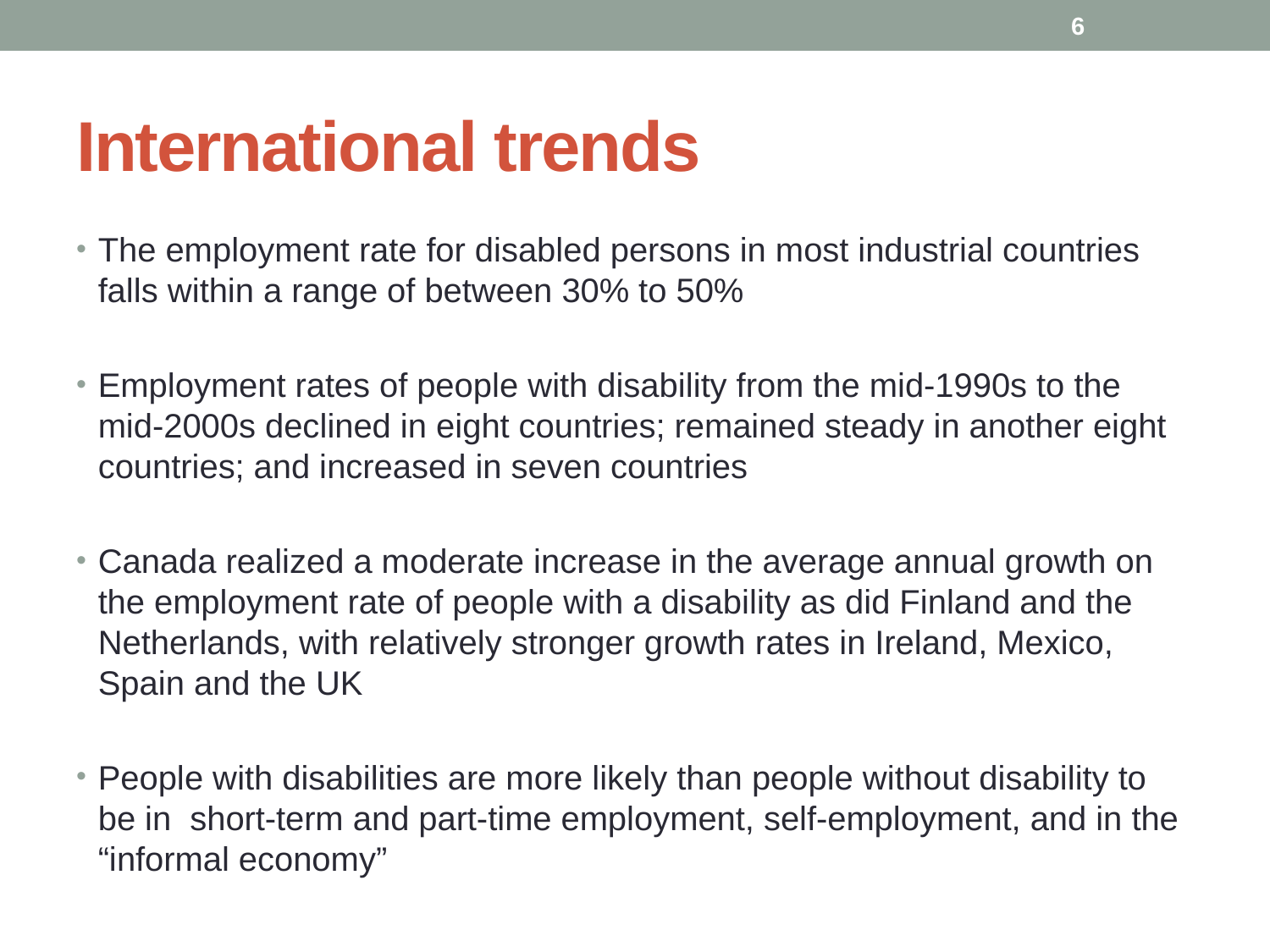

6
# International trends
The employment rate for disabled persons in most industrial countries falls within a range of between 30% to 50%

Employment rates of people with disability from the mid-1990s to the mid-2000s declined in eight countries; remained steady in another eight countries; and increased in seven countries

Canada realized a moderate increase in the average annual growth on the employment rate of people with a disability as did Finland and the Netherlands, with relatively stronger growth rates in Ireland, Mexico, Spain and the UK

People with disabilities are more likely than people without disability to be in  short-term and part-time employment, self-employment, and in the “informal economy”